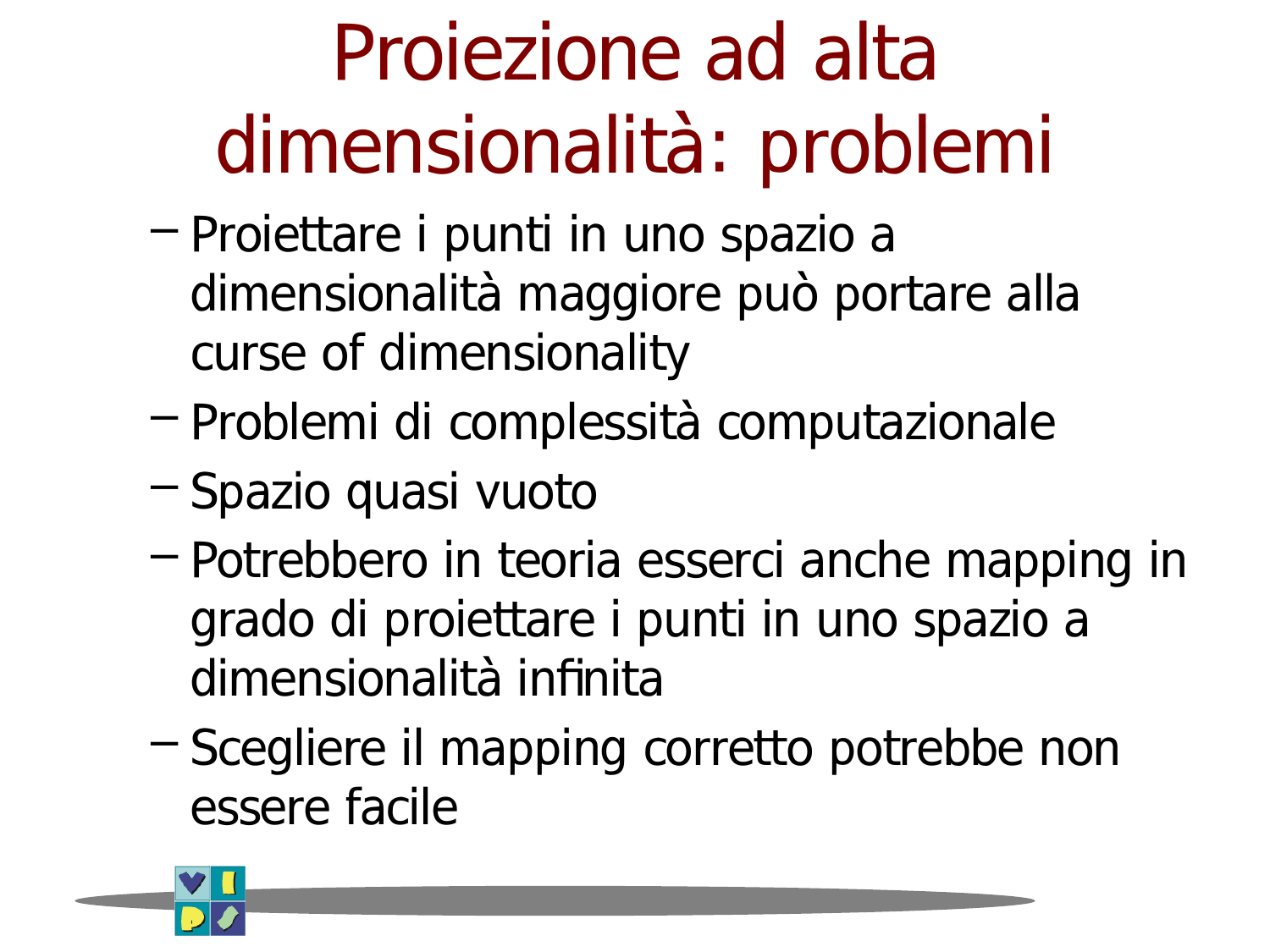

# Proiezione ad alta dimensionalità: problemi
Proiettare i punti in uno spazio a dimensionalità maggiore può portare alla curse of dimensionality
Problemi di complessità computazionale
Spazio quasi vuoto
Potrebbero in teoria esserci anche mapping in grado di proiettare i punti in uno spazio a dimensionalità infinita
Scegliere il mapping corretto potrebbe non essere facile